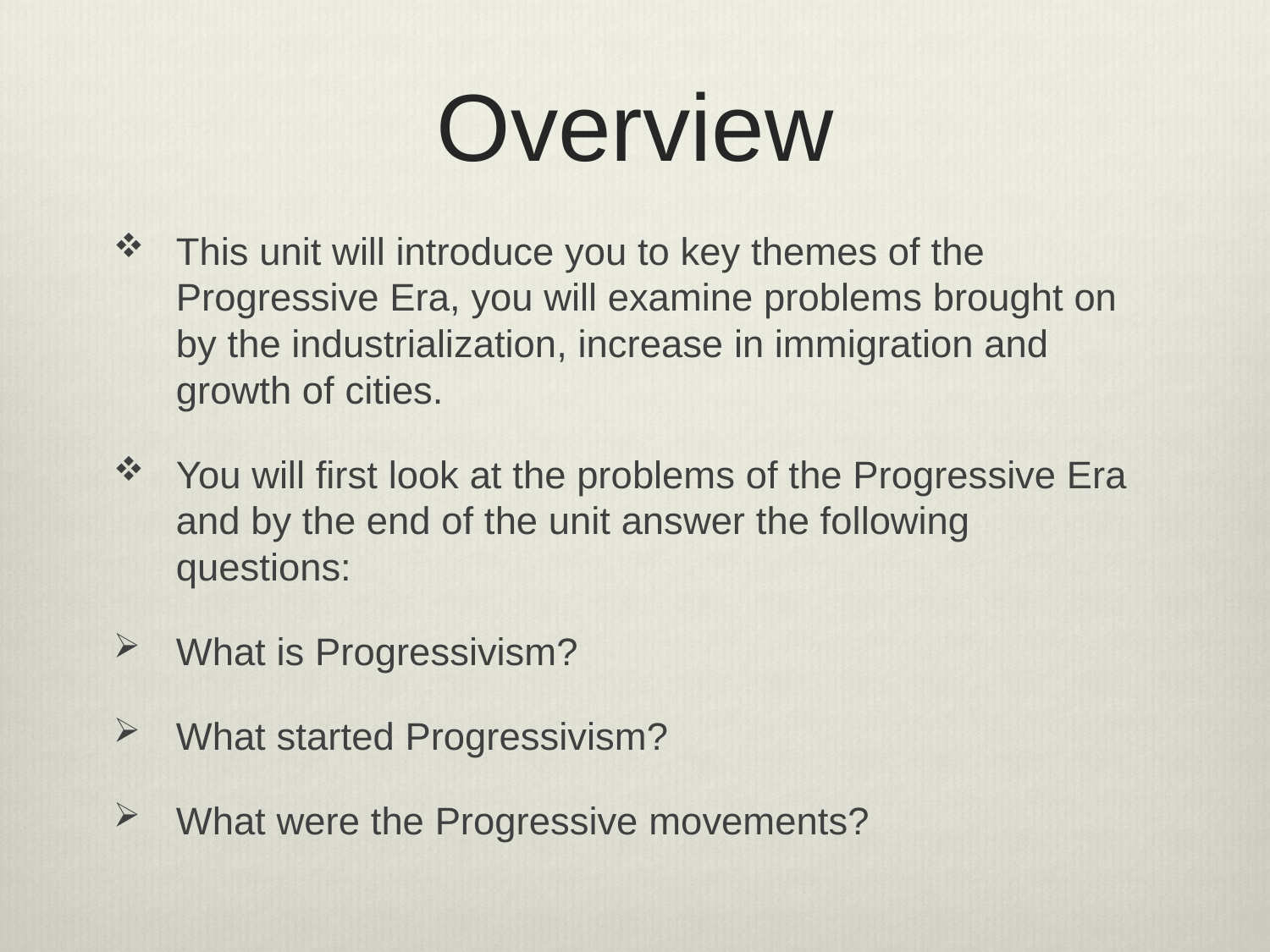

# Overview
This unit will introduce you to key themes of the Progressive Era, you will examine problems brought on by the industrialization, increase in immigration and growth of cities.
You will first look at the problems of the Progressive Era and by the end of the unit answer the following questions:
What is Progressivism?
What started Progressivism?
What were the Progressive movements?